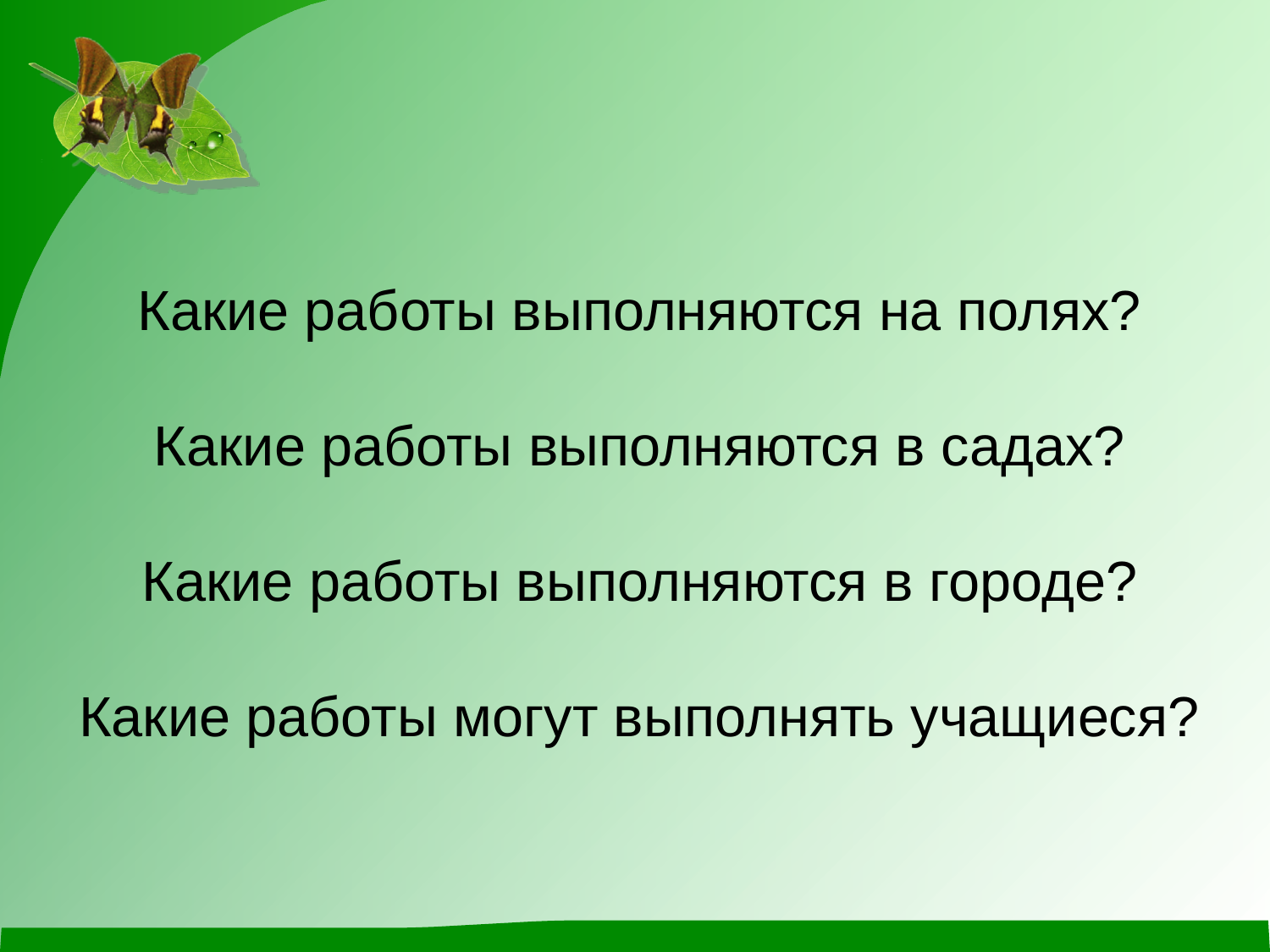

Какие работы выполняются на полях?

Какие работы выполняются в садах?

Какие работы выполняются в городе?

Какие работы могут выполнять учащиеся?